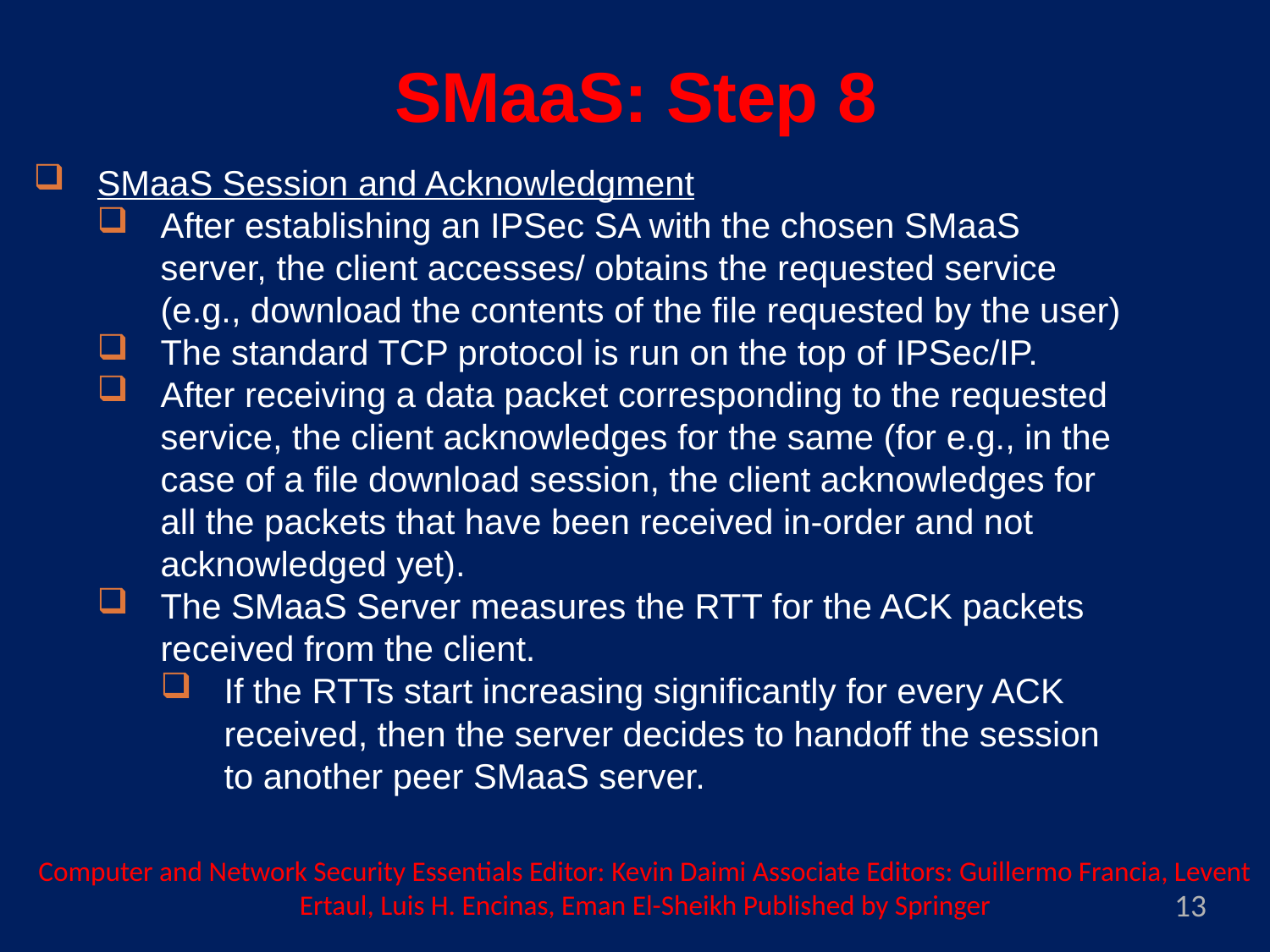

SMaaS: Step 8
SMaaS Session and Acknowledgment
After establishing an IPSec SA with the chosen SMaaS server, the client accesses/ obtains the requested service (e.g., download the contents of the file requested by the user)
The standard TCP protocol is run on the top of IPSec/IP.
After receiving a data packet corresponding to the requested service, the client acknowledges for the same (for e.g., in the case of a file download session, the client acknowledges for all the packets that have been received in-order and not acknowledged yet).
The SMaaS Server measures the RTT for the ACK packets received from the client.
If the RTTs start increasing significantly for every ACK received, then the server decides to handoff the session to another peer SMaaS server.
Computer and Network Security Essentials Editor: Kevin Daimi Associate Editors: Guillermo Francia, Levent Ertaul, Luis H. Encinas, Eman El-Sheikh Published by Springer
13